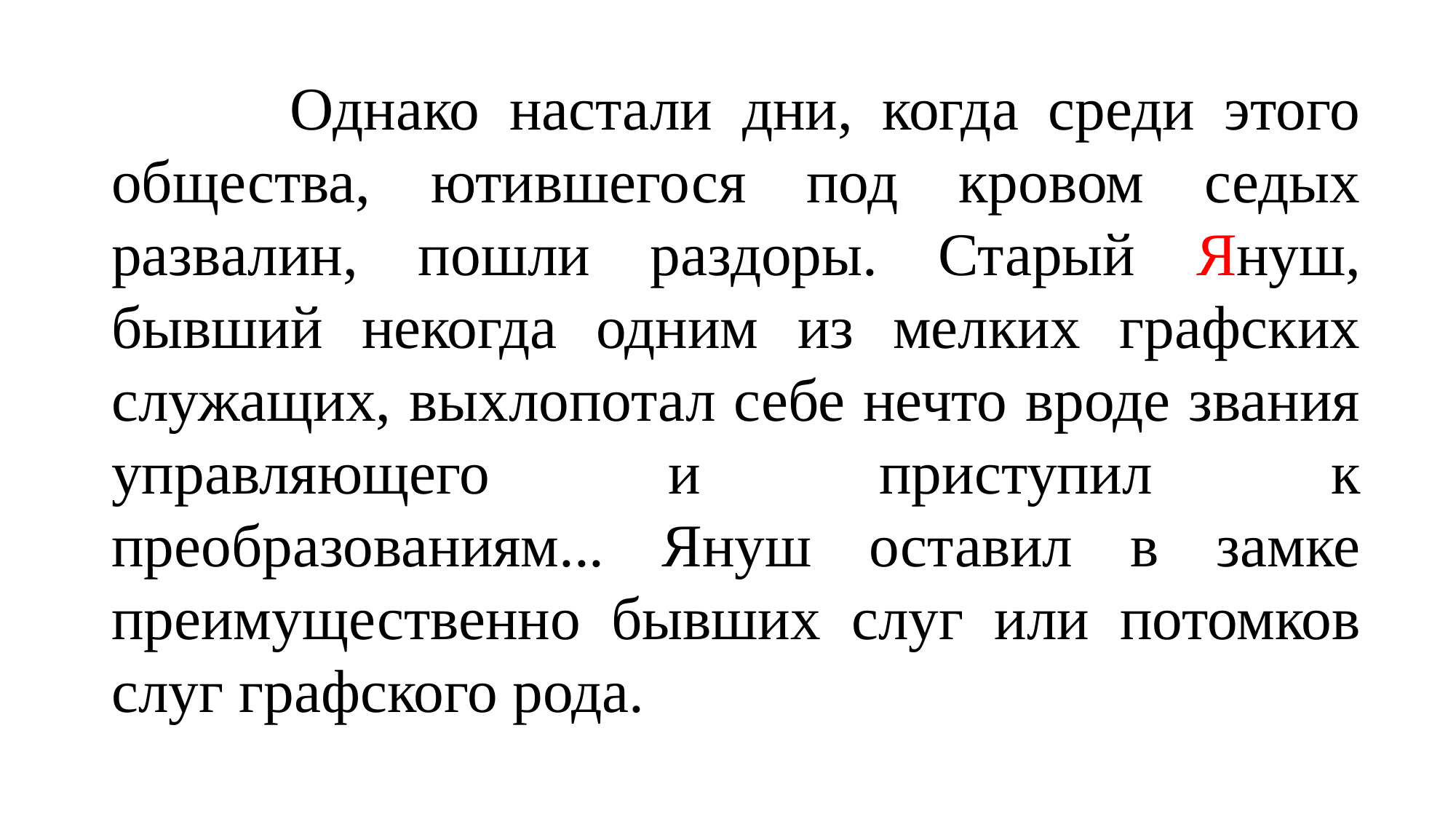

Однако настали дни, когда среди этого общества, ютившегося под кровом седых развалин, пошли раздоры. Старый Януш, бывший некогда одним из мелких графских служащих, выхлопотал себе нечто вроде звания управляющего и приступил к преобразованиям... Януш оставил в замке преимущественно бывших слуг или потомков слуг графского рода.